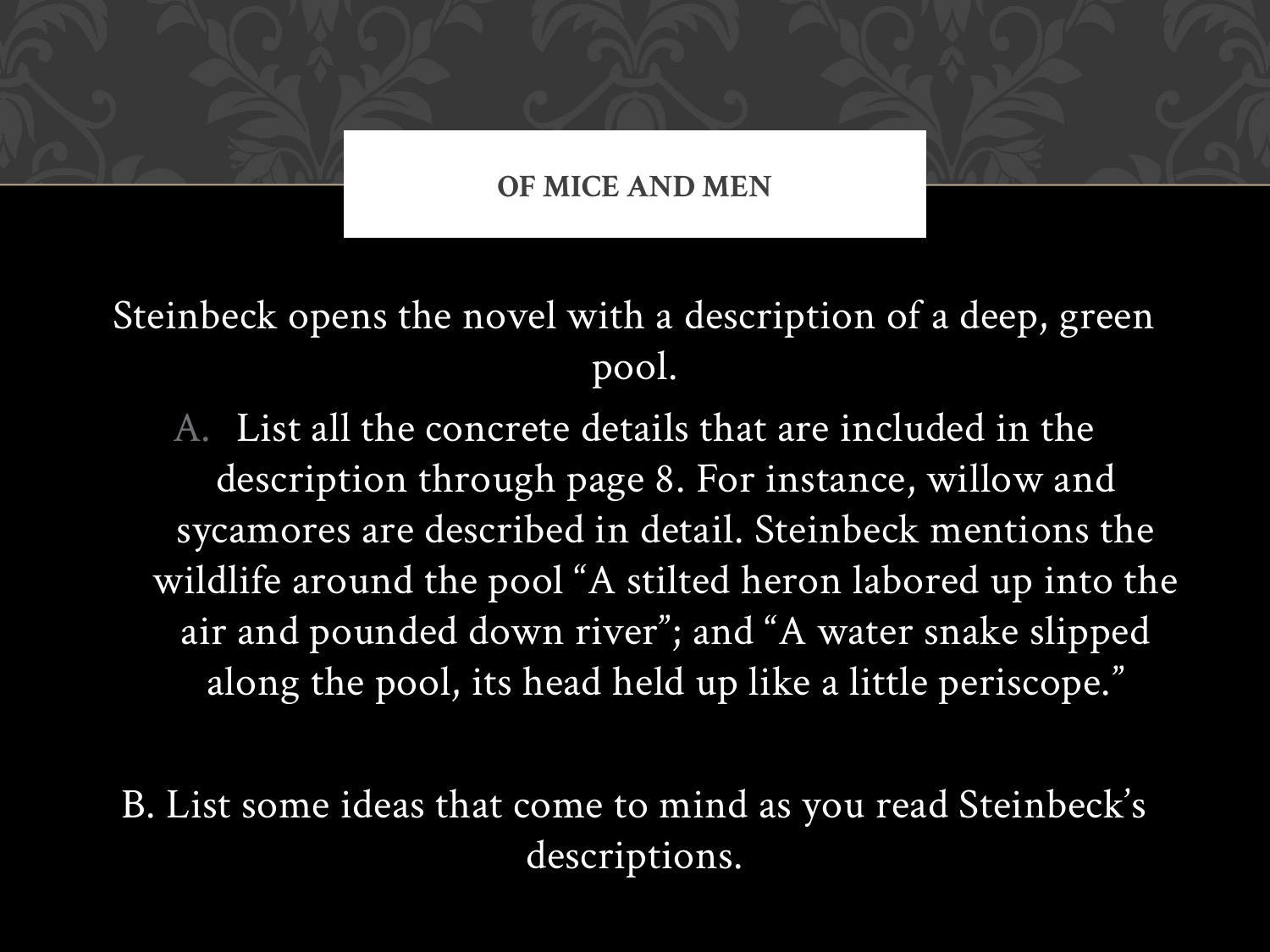

# Of Mice and Men
Steinbeck opens the novel with a description of a deep, green pool.
List all the concrete details that are included in the description through page 8. For instance, willow and sycamores are described in detail. Steinbeck mentions the wildlife around the pool “A stilted heron labored up into the air and pounded down river”; and “A water snake slipped along the pool, its head held up like a little periscope.”

B. List some ideas that come to mind as you read Steinbeck’s descriptions.